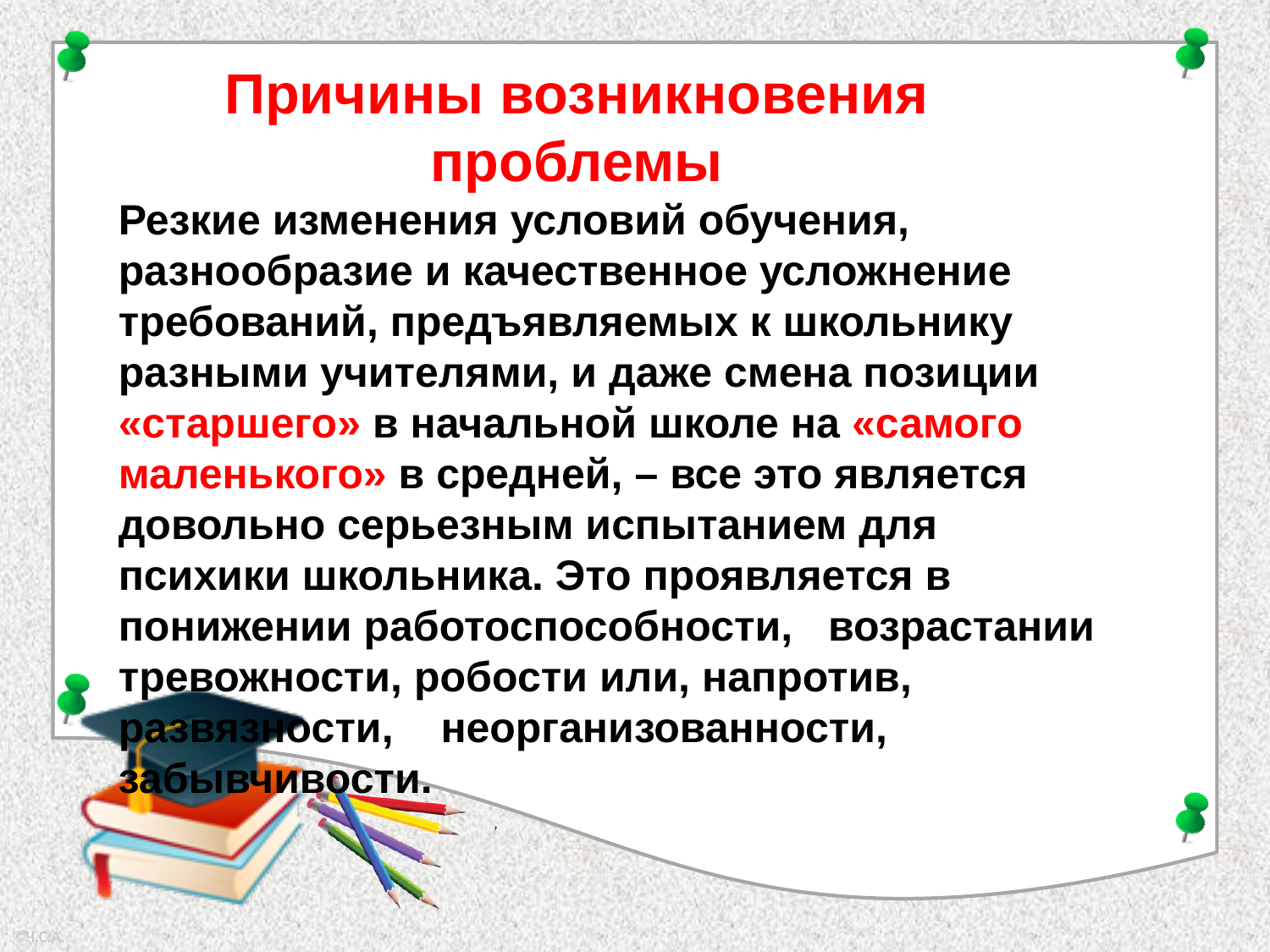

# Причины возникновения проблемы

Резкие изменения условий обучения, разнообразие и качественное усложнение требований, предъявляемых к школьнику разными учителями, и даже смена позиции «старшего» в начальной школе на «самого маленького» в средней, – все это является довольно серьезным испытанием для психики школьника. Это проявляется в понижении работоспособности,   возрастании тревожности, робости или, напротив, развязности,    неорганизованности, забывчивости.